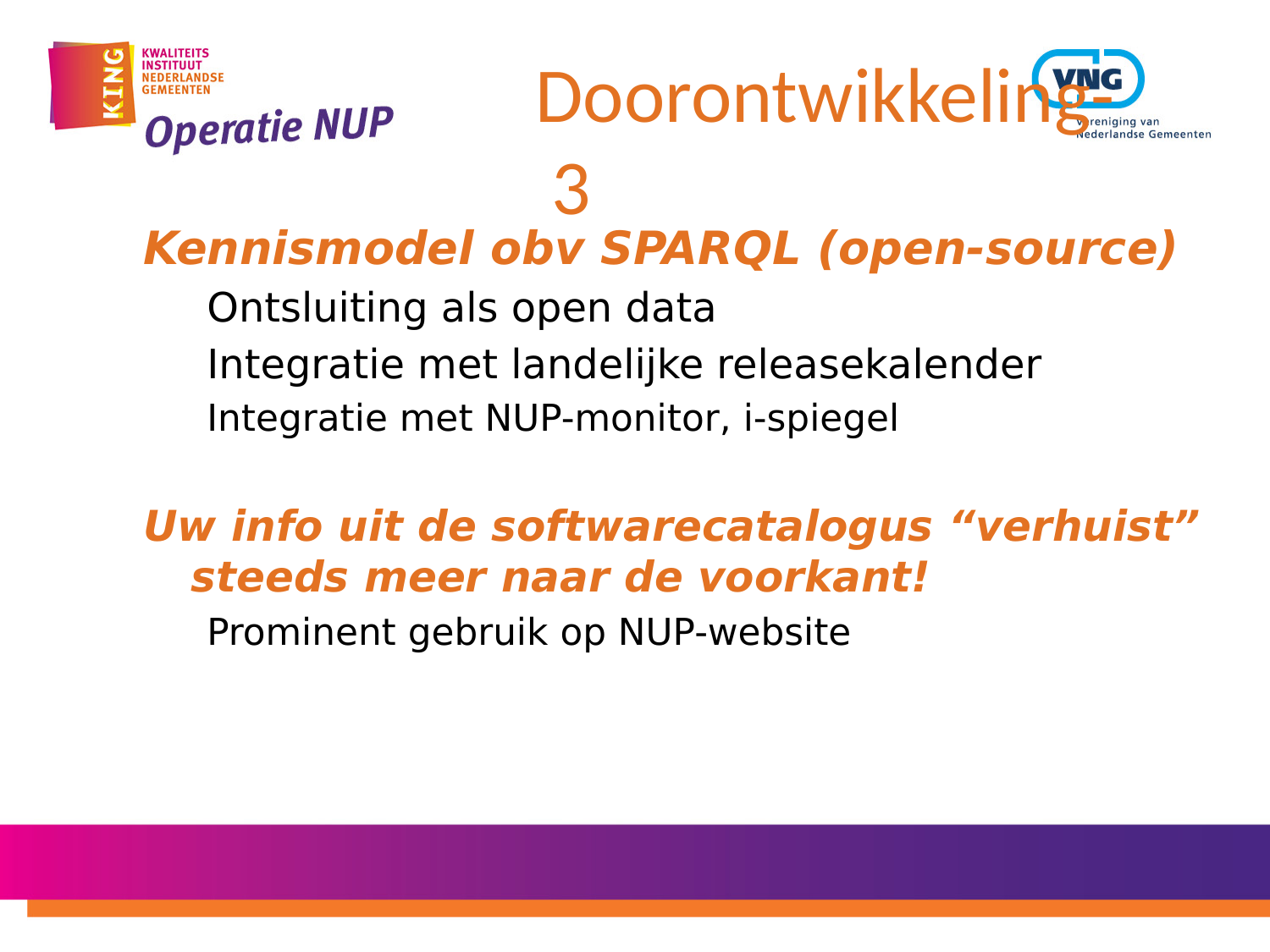

Doorontwikkeling-3
Kennismodel obv SPARQL (open-source)
Ontsluiting als open data
Integratie met landelijke releasekalender
Integratie met NUP-monitor, i-spiegel

Uw info uit de softwarecatalogus “verhuist” steeds meer naar de voorkant!
Prominent gebruik op NUP-website